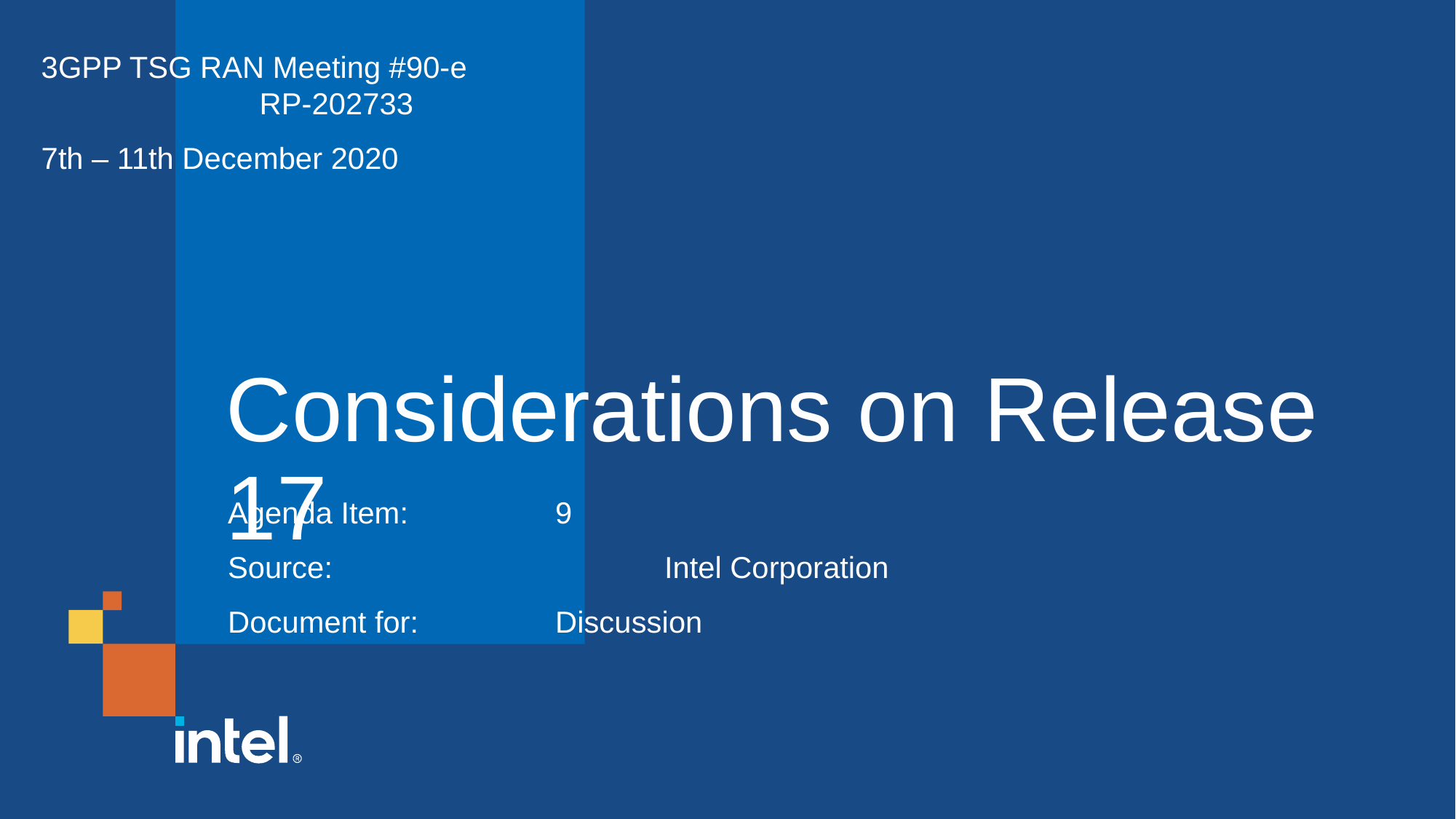

3GPP TSG RAN Meeting #90-e											RP-202733
7th – 11th December 2020

# Considerations on Release 17
Agenda Item:		9
Source: 			Intel Corporation
Document for:		Discussion